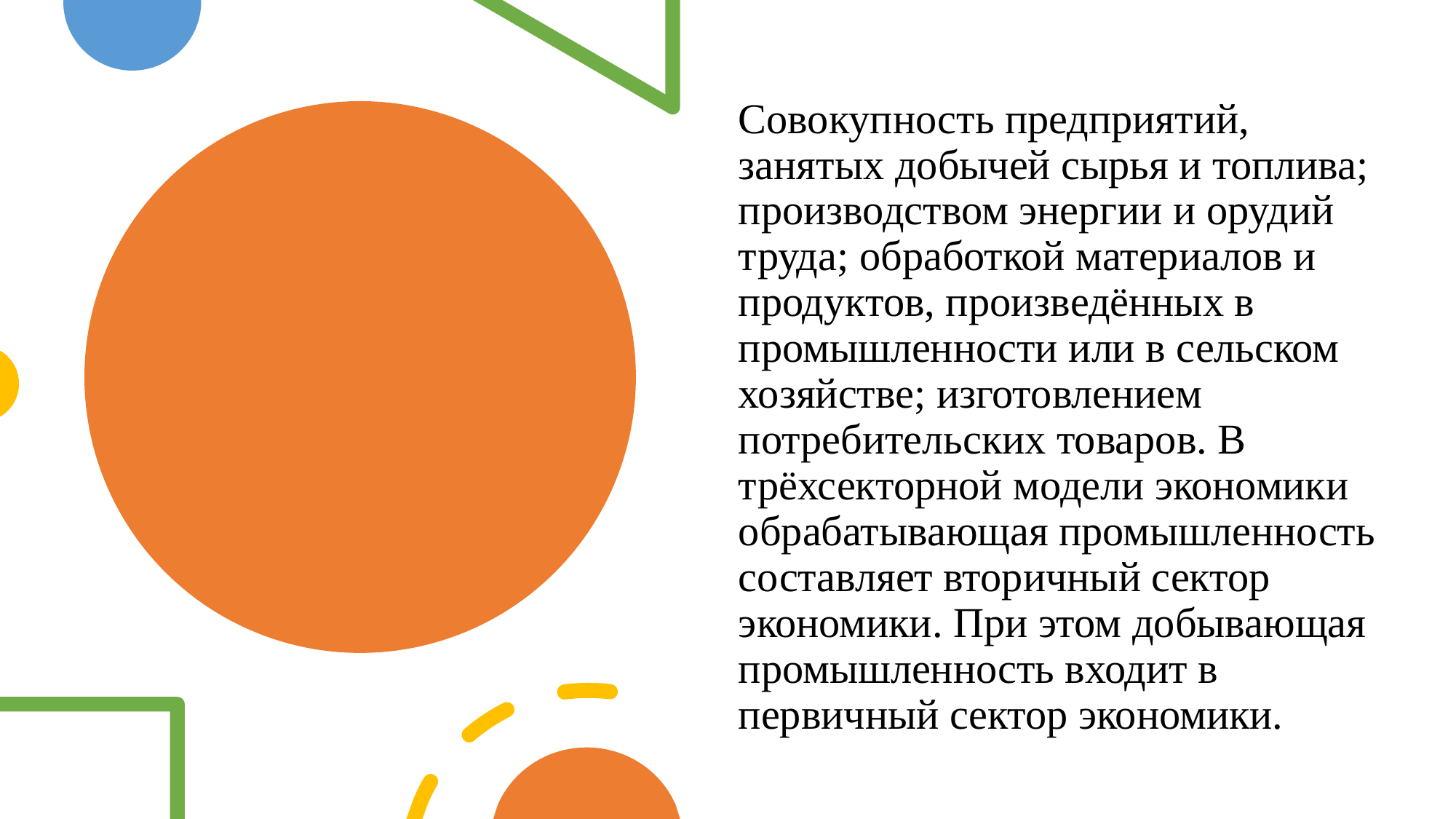

Совокупность предприятий, занятых добычей сырья и топлива; производством энергии и орудий труда; обработкой материалов и продуктов, произведённых в промышленности или в сельском хозяйстве; изготовлением потребительских товаров. В трёхсекторной модели экономики обрабатывающая промышленность составляет вторичный сектор экономики. При этом добывающая промышленность входит в первичный сектор экономики.